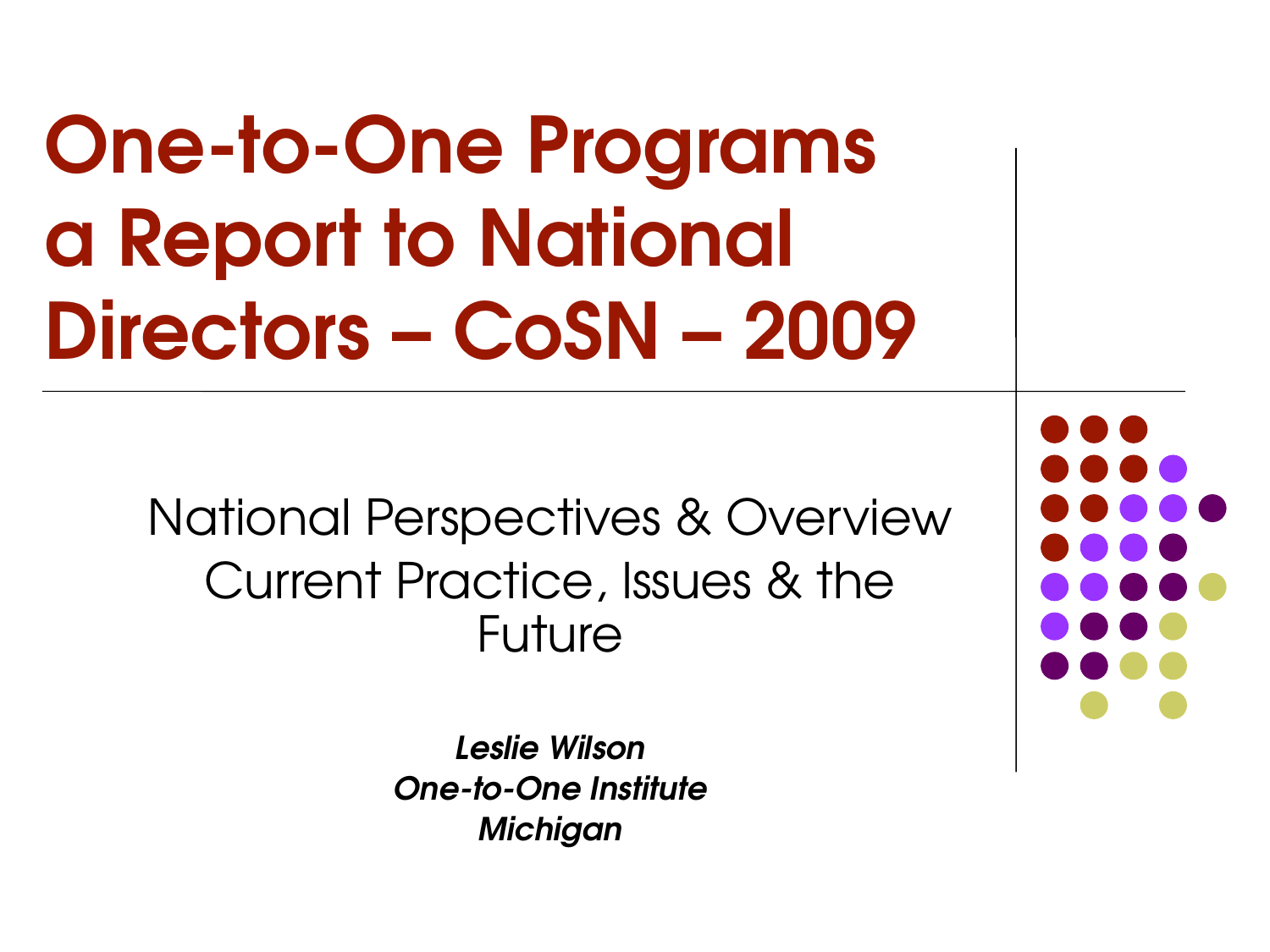

# One-to-One Programs a Report to National Directors – CoSN – 2009
National Perspectives & Overview
Current Practice, Issues & the Future

Leslie Wilson
One-to-One Institute
Michigan